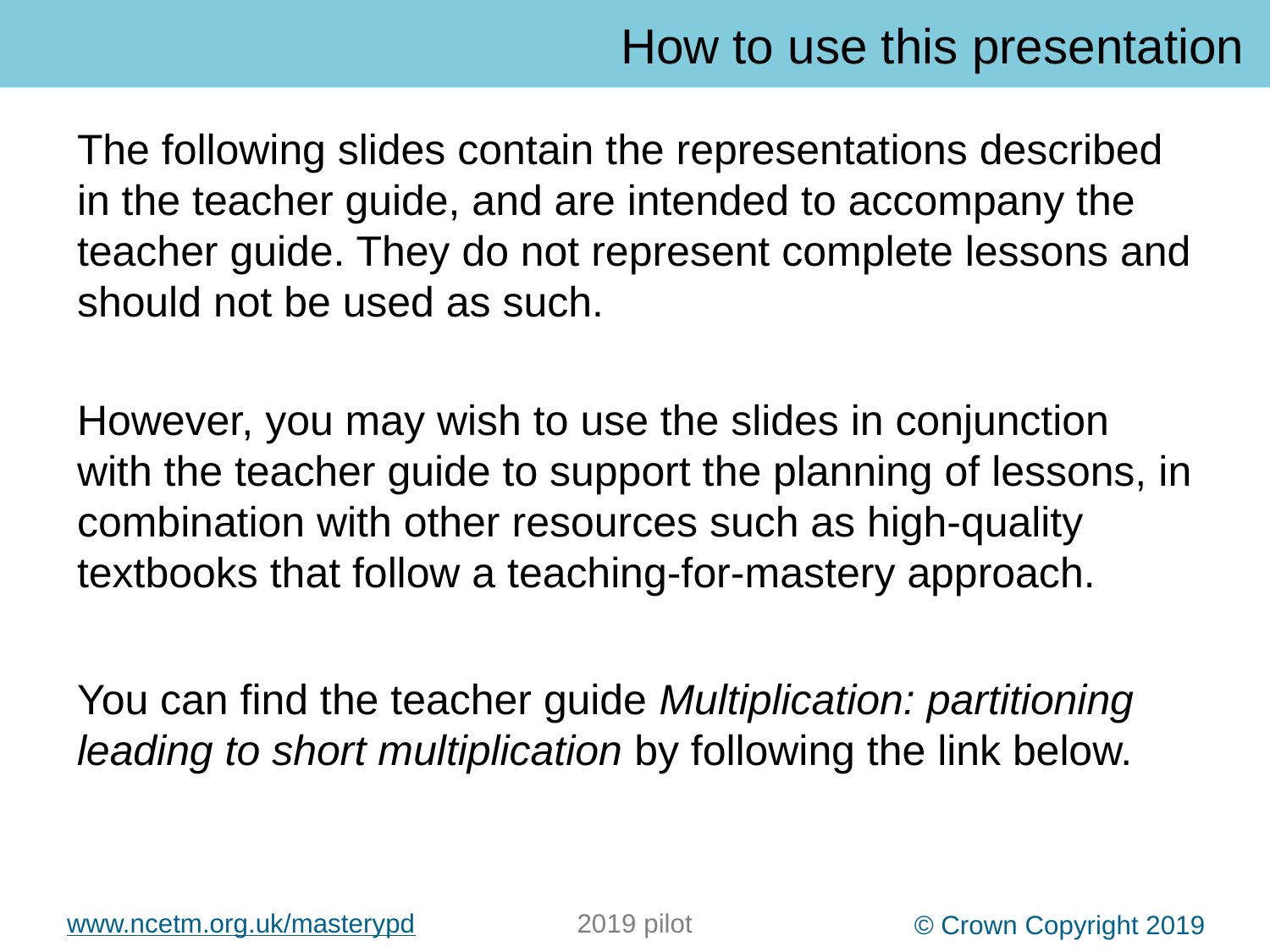

How to use this presentation
You can find the teacher guide Multiplication: partitioning leading to short multiplication by following the link below.